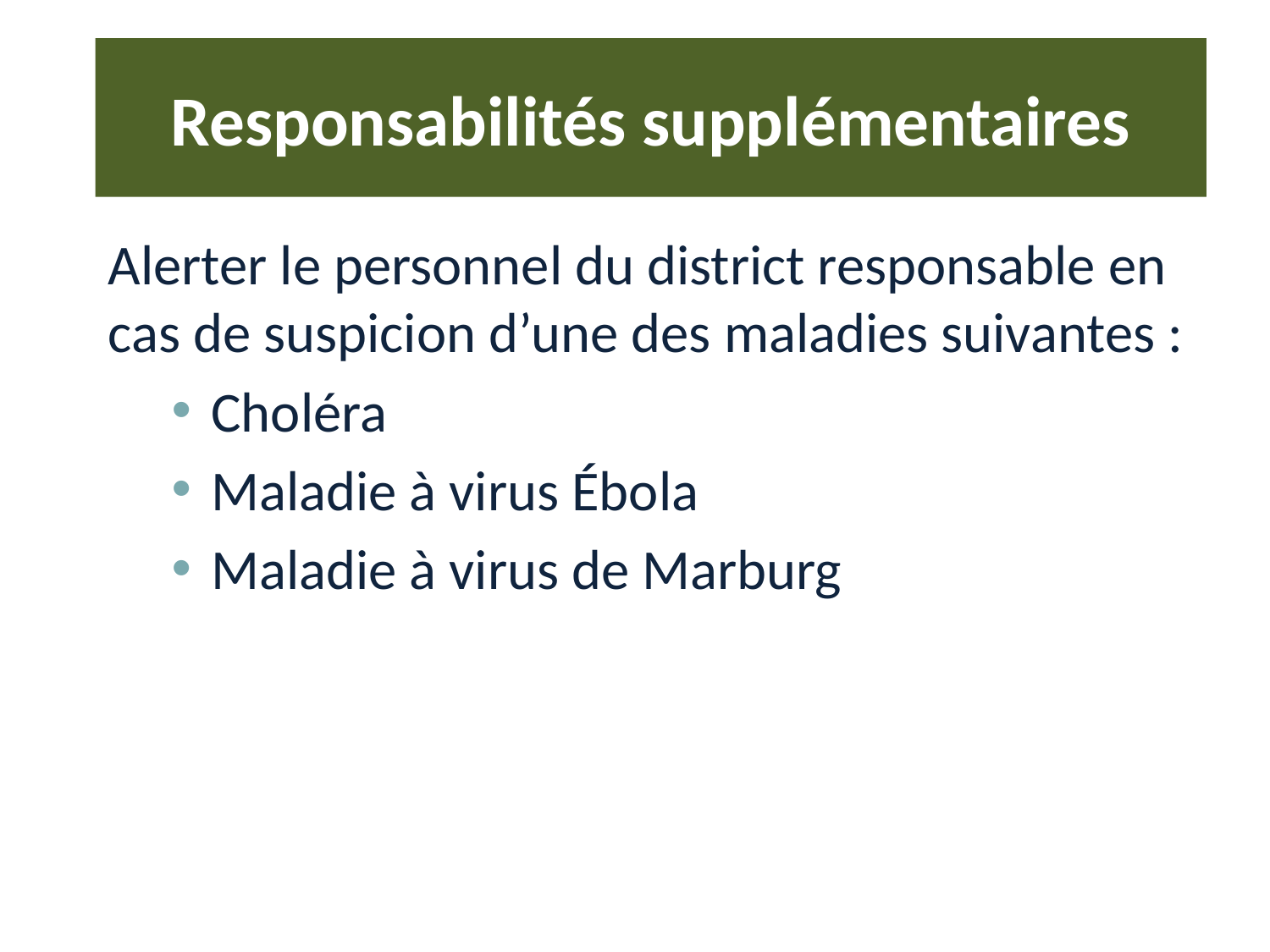

# Responsabilités supplémentaires
Alerter le personnel du district responsable en cas de suspicion d’une des maladies suivantes :
Choléra
Maladie à virus Ébola
Maladie à virus de Marburg